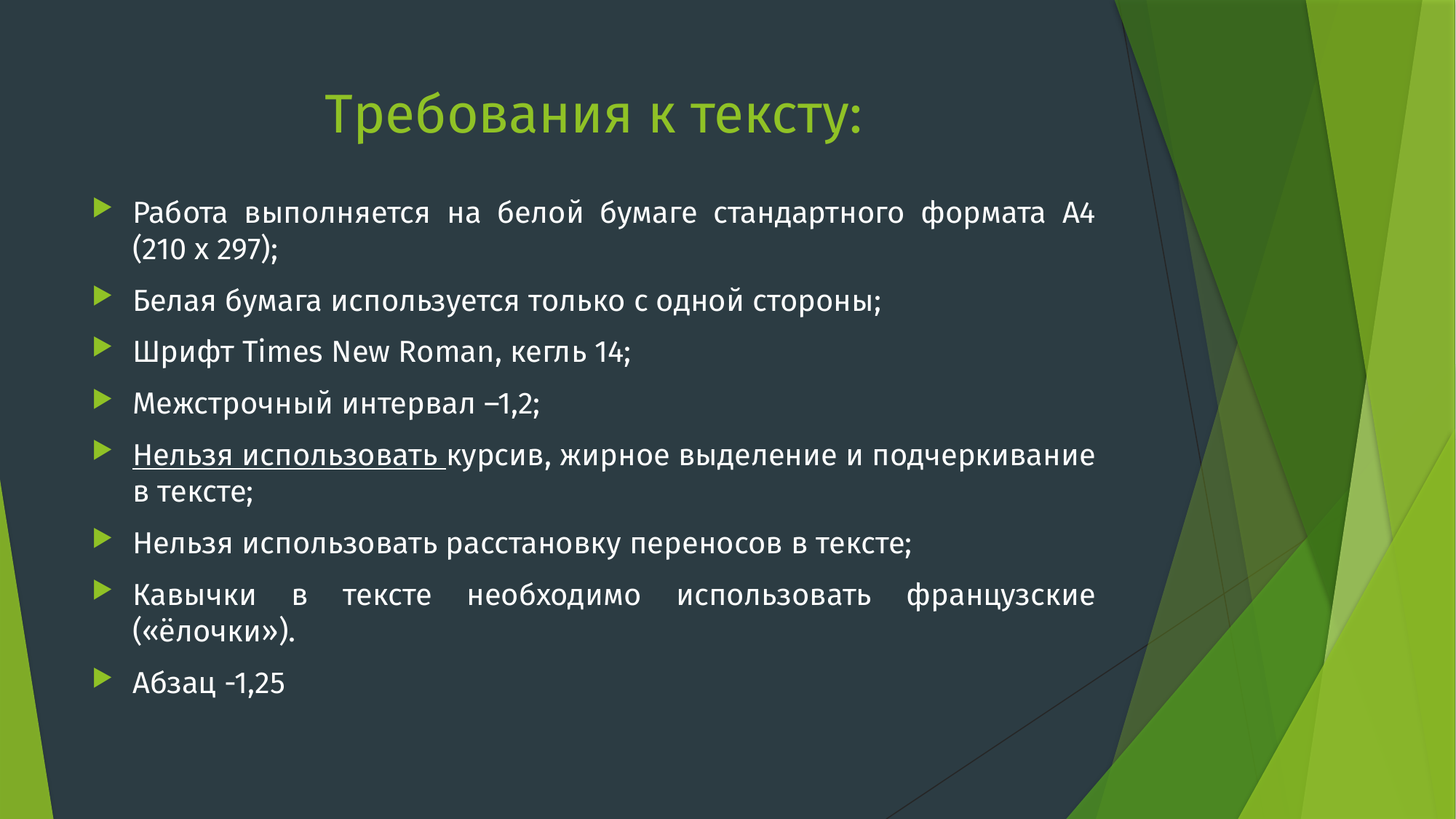

# Требования к тексту:
Работа выполняется на белой бумаге стандартного формата A4 (210 х 297);
Белая бумага используется только с одной стороны;
Шрифт Times New Roman, кегль 14;
Межстрочный интервал –1,2;
Нельзя использовать курсив, жирное выделение и подчеркивание в тексте;
Нельзя использовать расстановку переносов в тексте;
Кавычки в тексте необходимо использовать французские («ёлочки»).
Абзац -1,25